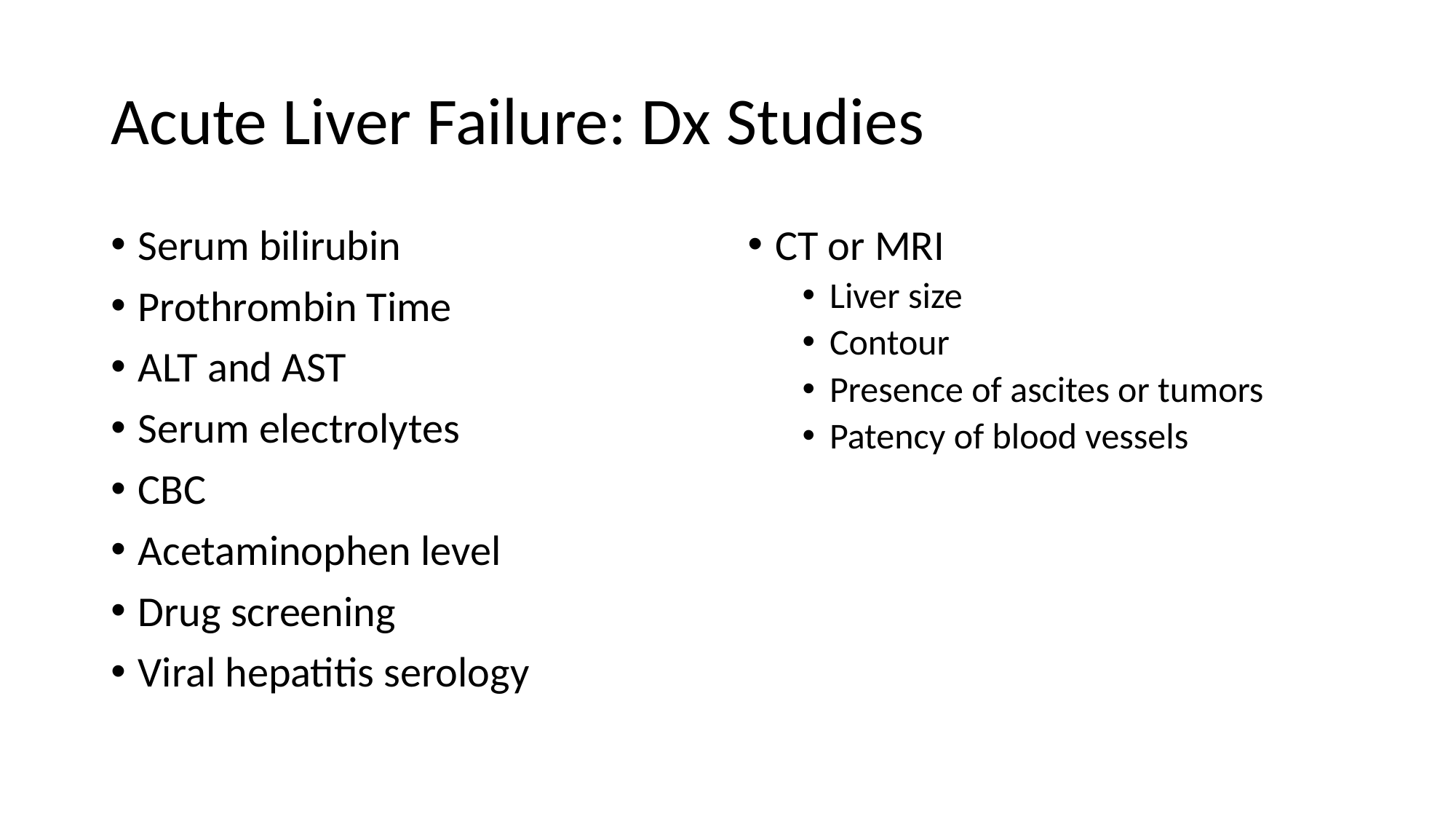

# Acute Liver Failure: Dx Studies
Serum bilirubin
Prothrombin Time
ALT and AST
Serum electrolytes
CBC
Acetaminophen level
Drug screening
Viral hepatitis serology
CT or MRI
Liver size
Contour
Presence of ascites or tumors
Patency of blood vessels